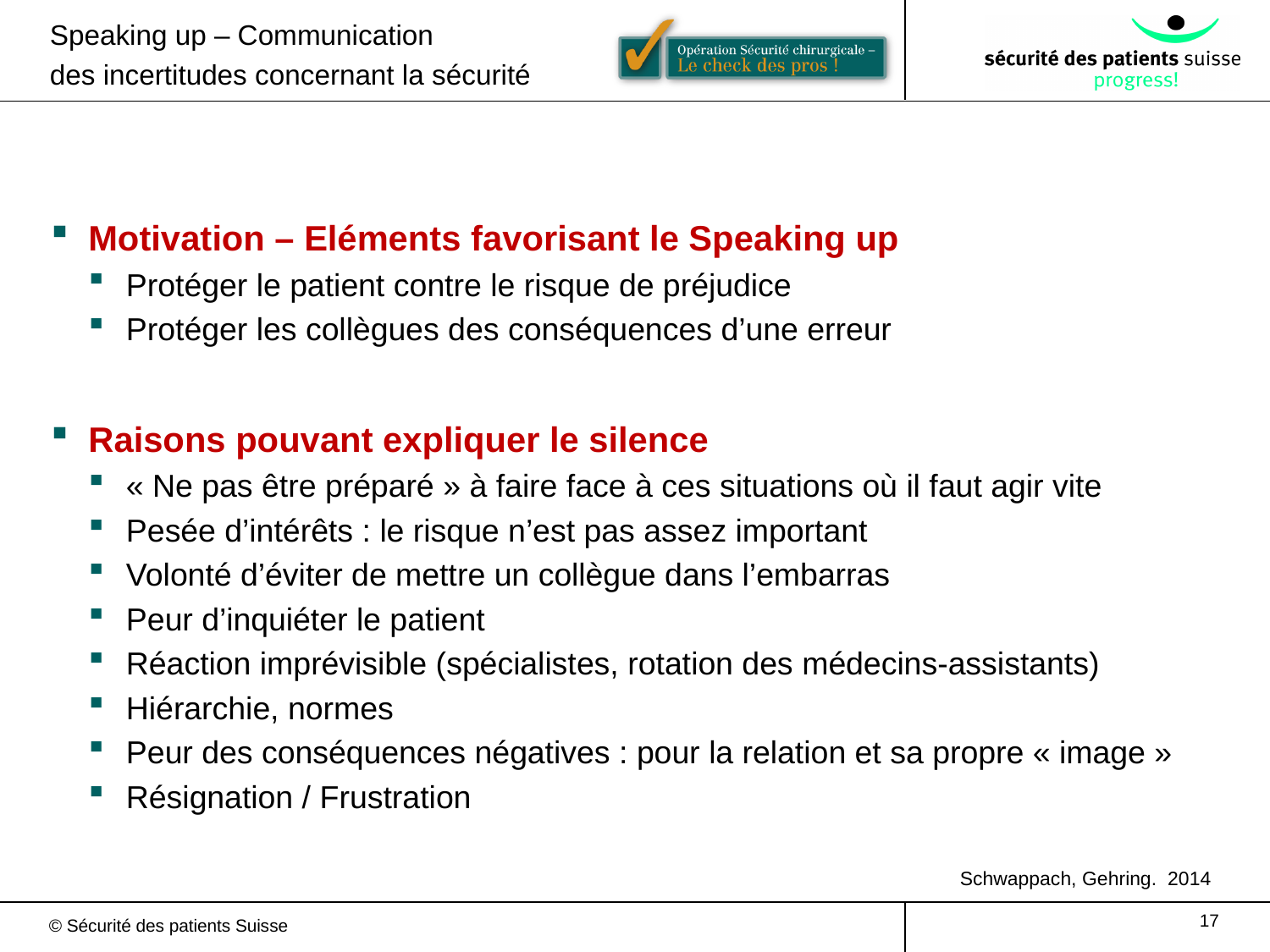

Speaking up – Communication
des incertitudes concernant la sécurité

Motivation – Eléments favorisant le Speaking up
Protéger le patient contre le risque de préjudice
Protéger les collègues des conséquences d’une erreur

Raisons pouvant expliquer le silence
« Ne pas être préparé » à faire face à ces situations où il faut agir vite
Pesée d’intérêts : le risque n’est pas assez important
Volonté d’éviter de mettre un collègue dans l’embarras
Peur d’inquiéter le patient
Réaction imprévisible (spécialistes, rotation des médecins-assistants)
Hiérarchie, normes
Peur des conséquences négatives : pour la relation et sa propre « image »
Résignation / Frustration

Schwappach, Gehring.  2014
17
© Sécurité des patients Suisse